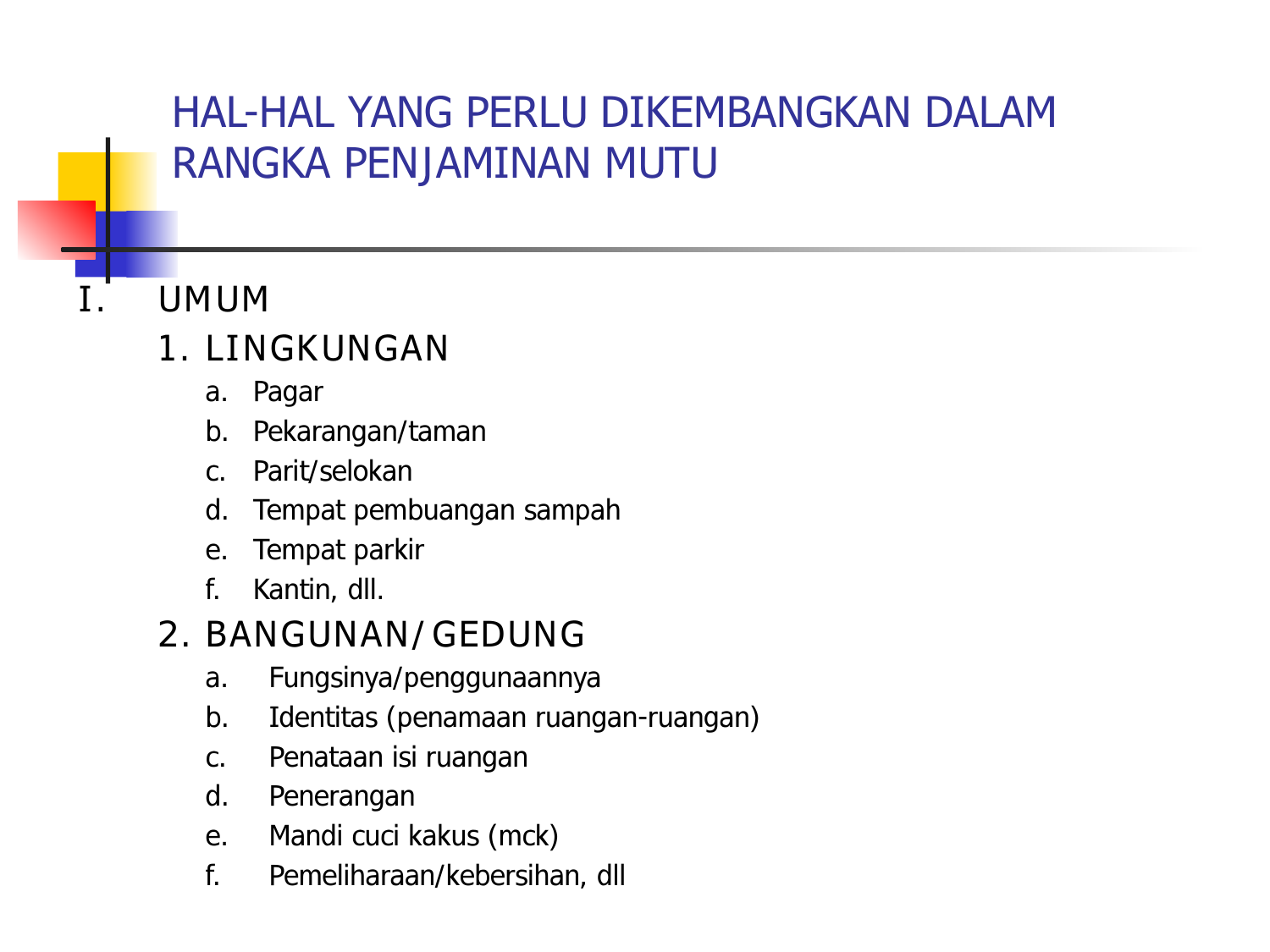

# HAL-HAL YANG PERLU DIKEMBANGKAN DALAM RANGKA PENJAMINAN MUTU
UMUM
LINGKUNGAN
Pagar
Pekarangan/taman
Parit/selokan
Tempat pembuangan sampah
Tempat parkir
Kantin, dll.
BANGUNAN/GEDUNG
Fungsinya/penggunaannya
Identitas (penamaan ruangan-ruangan)
Penataan isi ruangan
Penerangan
Mandi cuci kakus (mck)
Pemeliharaan/kebersihan, dll